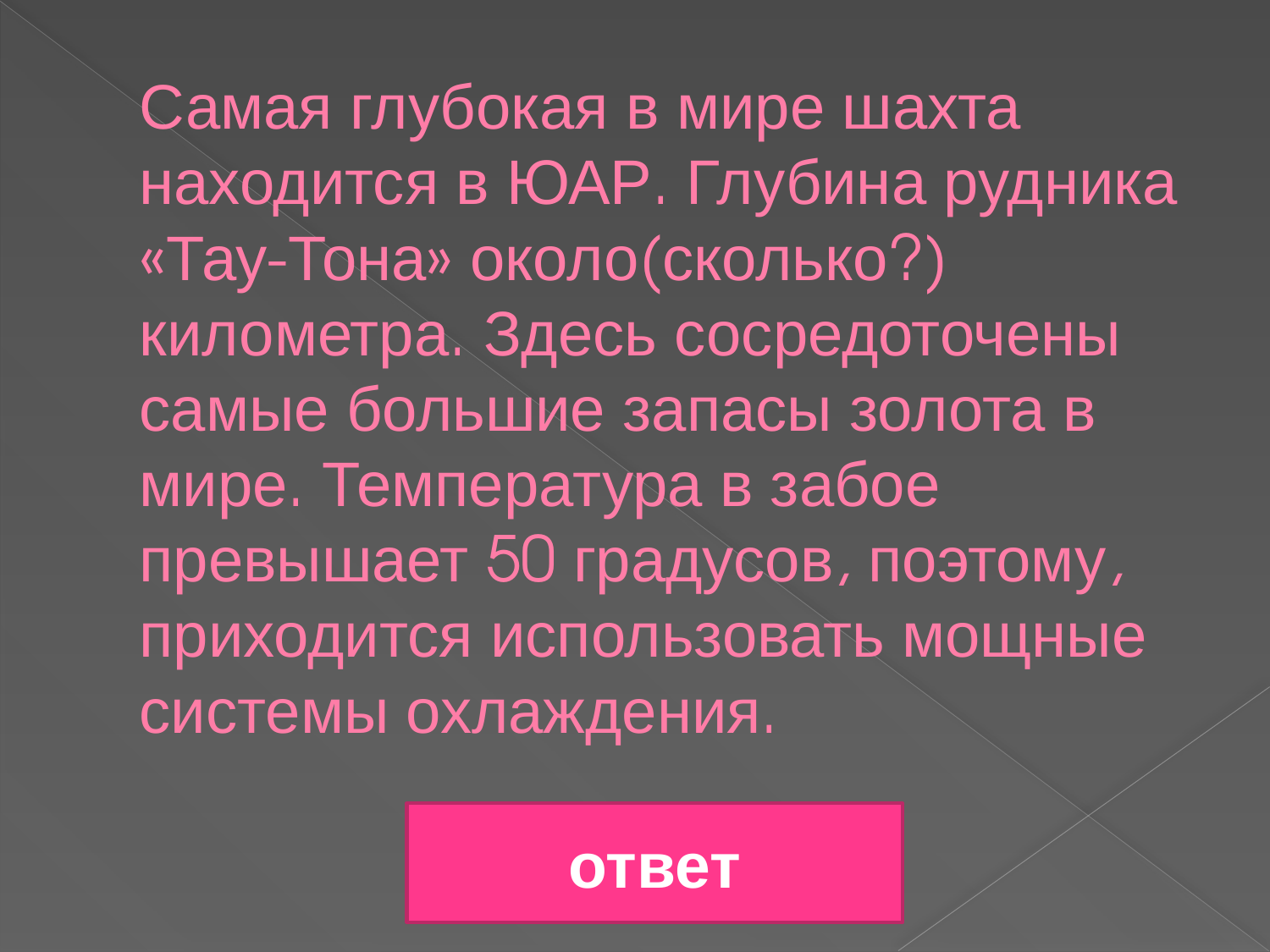

# Самая глубокая в мире шахта находится в ЮАР. Глубина рудника «Тау-Тона» около(сколько?) километра. Здесь сосредоточены самые большие запасы золота в мире. Температура в забое превышает 50 градусов, поэтому, приходится использовать мощные системы охлаждения.
ответ